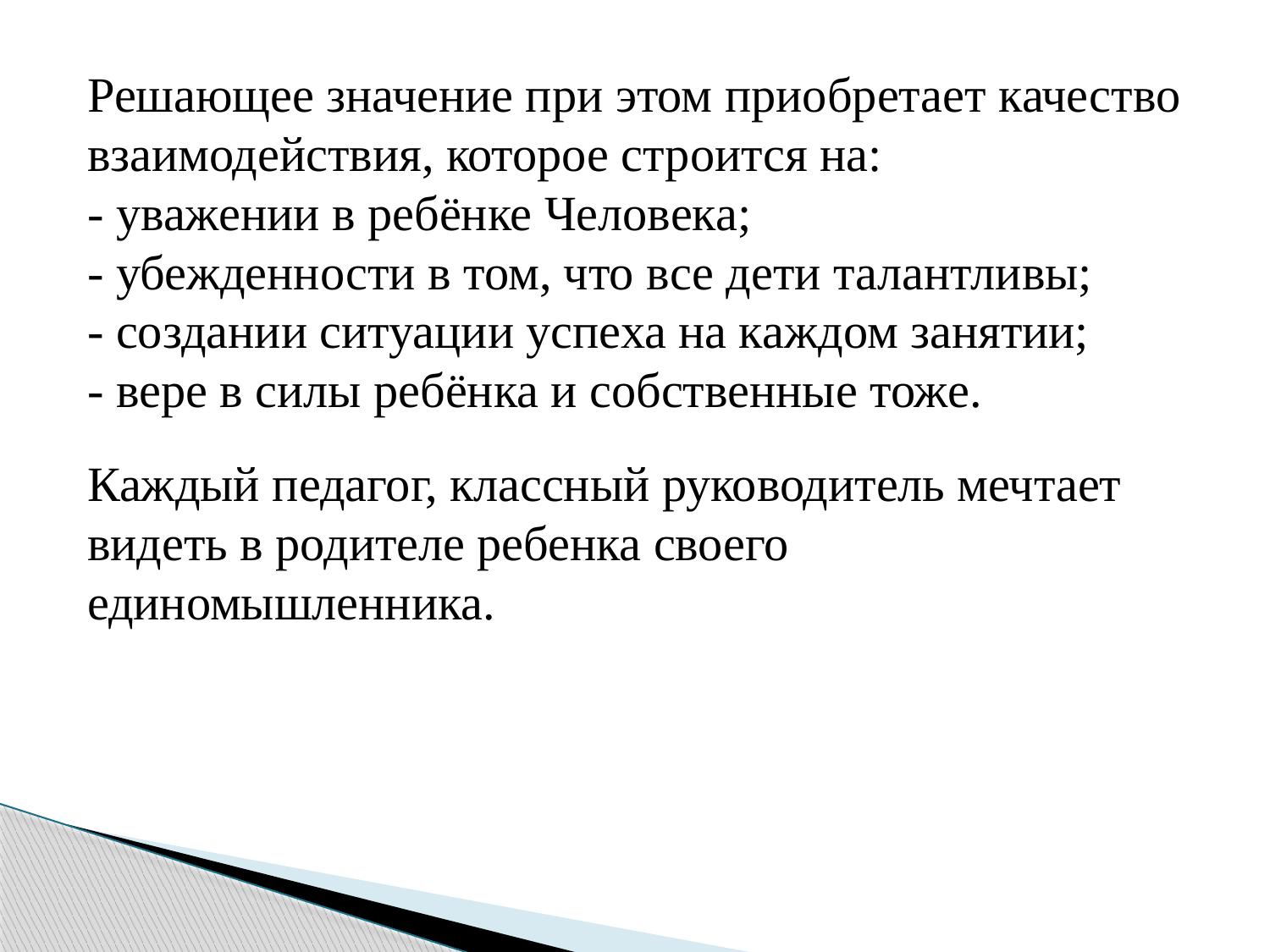

Решающее значение при этом приобретает качество взаимодействия, которое строится на:
- уважении в ребёнке Человека;
- убежденности в том, что все дети талантливы;
- создании ситуации успеха на каждом занятии;
- вере в силы ребёнка и собственные тоже.

Каждый педагог, классный руководитель мечтает видеть в родителе ребенка своего единомышленника.